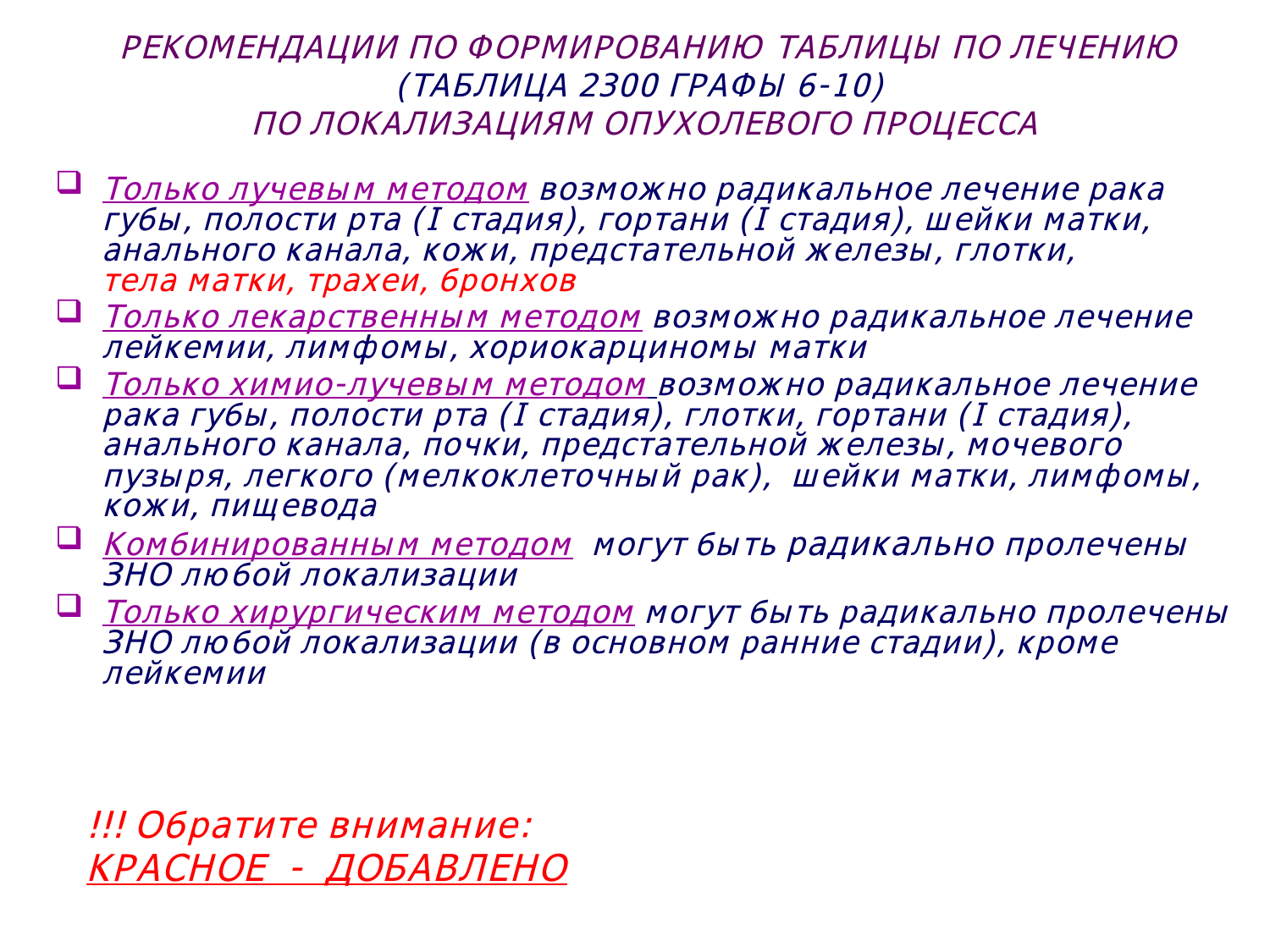

РЕКОМЕНДАЦИИ ПО ФОРМИРОВАНИЮ ТАБЛИЦЫ ПО ЛЕЧЕНИЮ (ТАБЛИЦА 2300 ГРАФЫ 6-10)
ПО ЛОКАЛИЗАЦИЯМ ОПУХОЛЕВОГО ПРОЦЕССА
Только лучевым методом возможно радикальное лечение рака губы, полости рта (I стадия), гортани (I стадия), шейки матки, анального канала, кожи, предстательной железы, глотки,
тела матки, трахеи, бронхов
Только лекарственным методом возможно радикальное лечение лейкемии, лимфомы, хориокарциномы матки
Только химио-лучевым методом возможно радикальное лечение рака губы, полости рта (I стадия), глотки, гортани (I стадия), анального канала, почки, предстательной железы, мочевого пузыря, легкого (мелкоклеточный рак),  шейки матки, лимфомы, кожи, пищевода
Комбинированным методом  могут быть радикально пролечены ЗНО любой локализации
Только хирургическим методом могут быть радикально пролечены ЗНО любой локализации (в основном ранние стадии), кроме лейкемии
!!! Обратите внимание:
КРАСНОЕ  -  ДОБАВЛЕНО